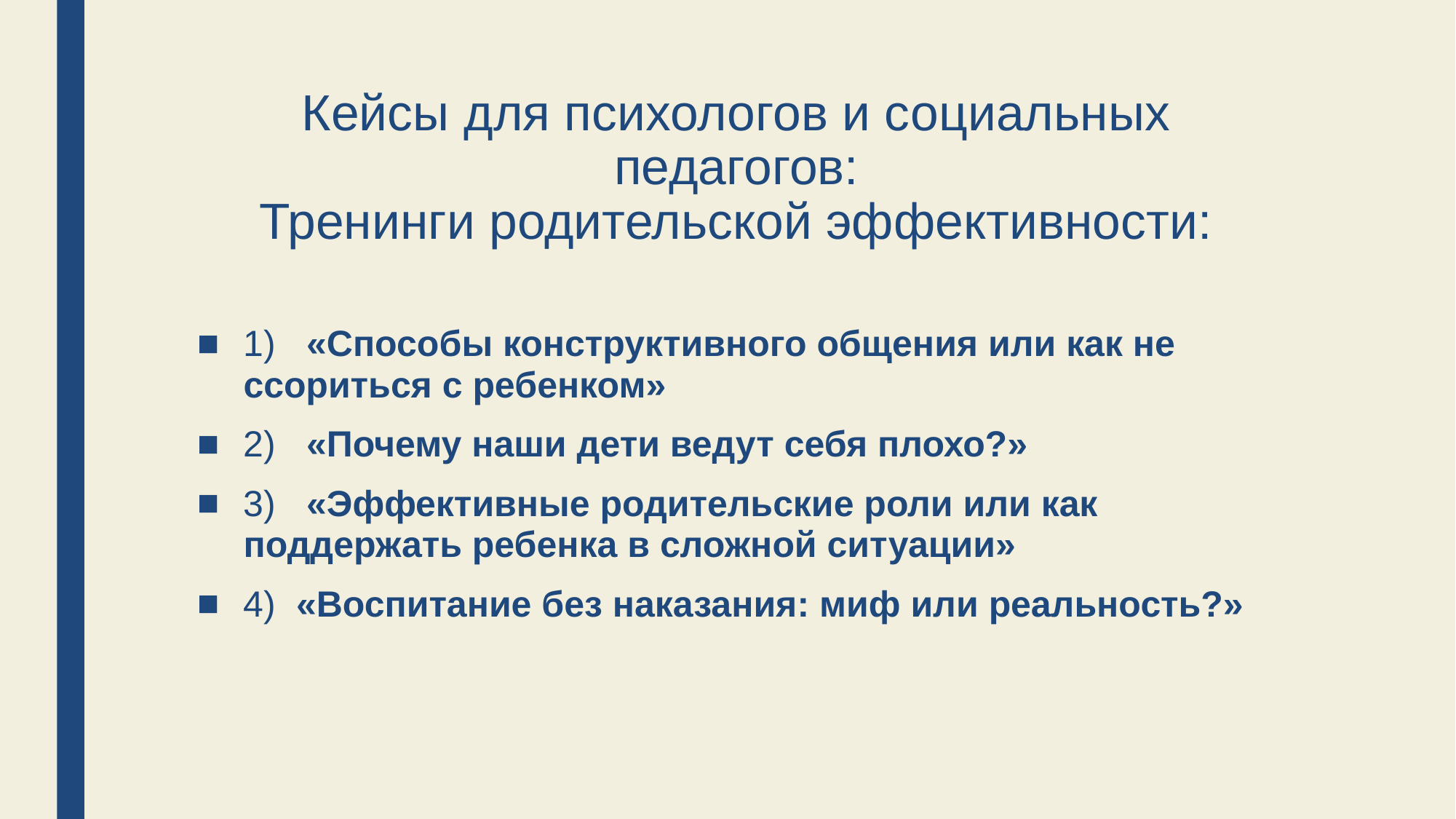

# Кейсы для психологов и социальных педагогов: Тренинги родительской эффективности:
1)   «Способы конструктивного общения или как не ссориться с ребенком»
2)   «Почему наши дети ведут себя плохо?»
3)   «Эффективные родительские роли или как поддержать ребенка в сложной ситуации»
4)  «Воспитание без наказания: миф или реальность?»